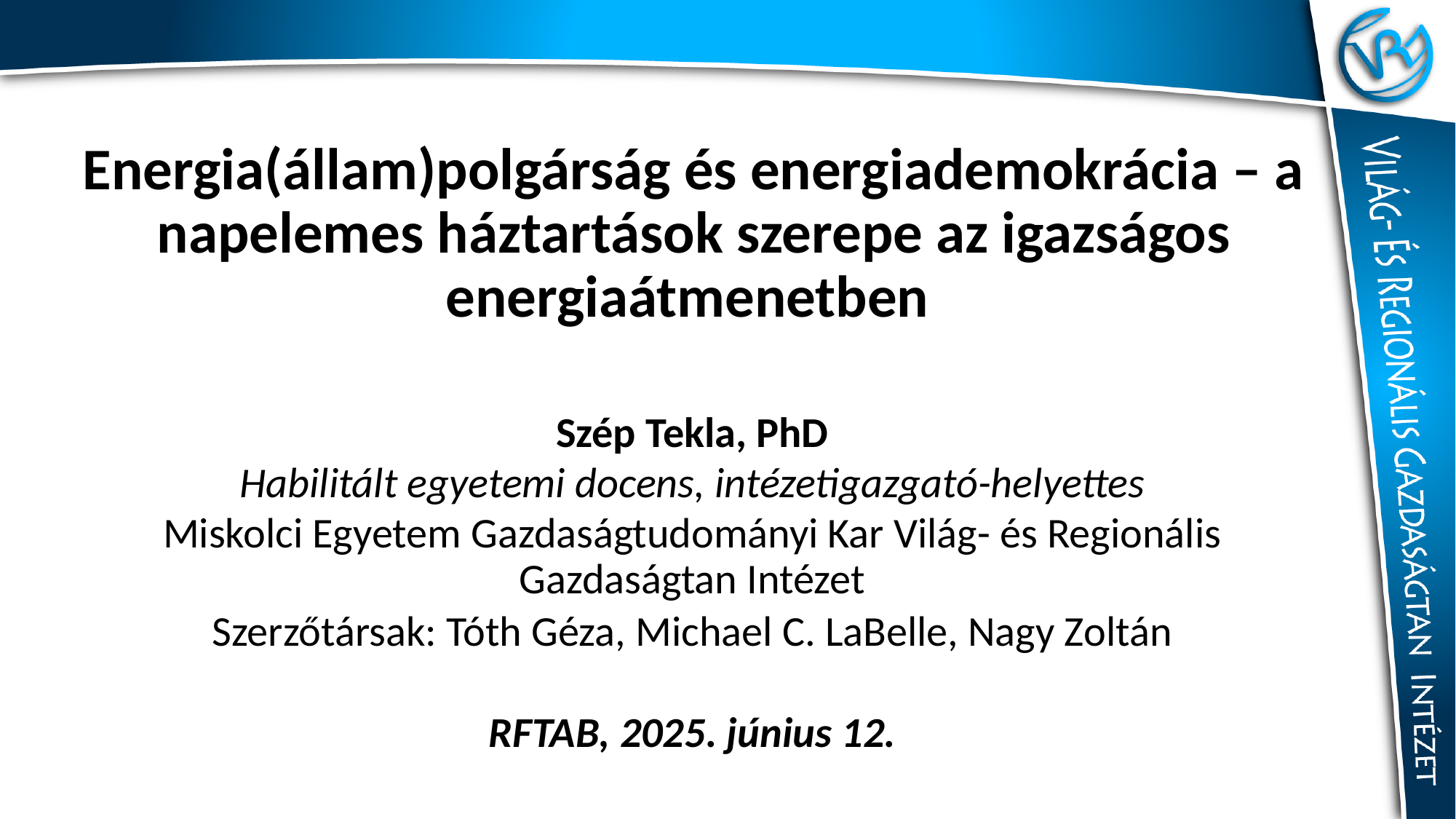

# Energia(állam)polgárság és energiademokrácia – a napelemes háztartások szerepe az igazságos energiaátmenetben
Szép Tekla, PhD
Habilitált egyetemi docens, intézetigazgató-helyettes
Miskolci Egyetem Gazdaságtudományi Kar Világ- és Regionális Gazdaságtan Intézet
Szerzőtársak: Tóth Géza, Michael C. LaBelle, Nagy Zoltán

RFTAB, 2025. június 12.